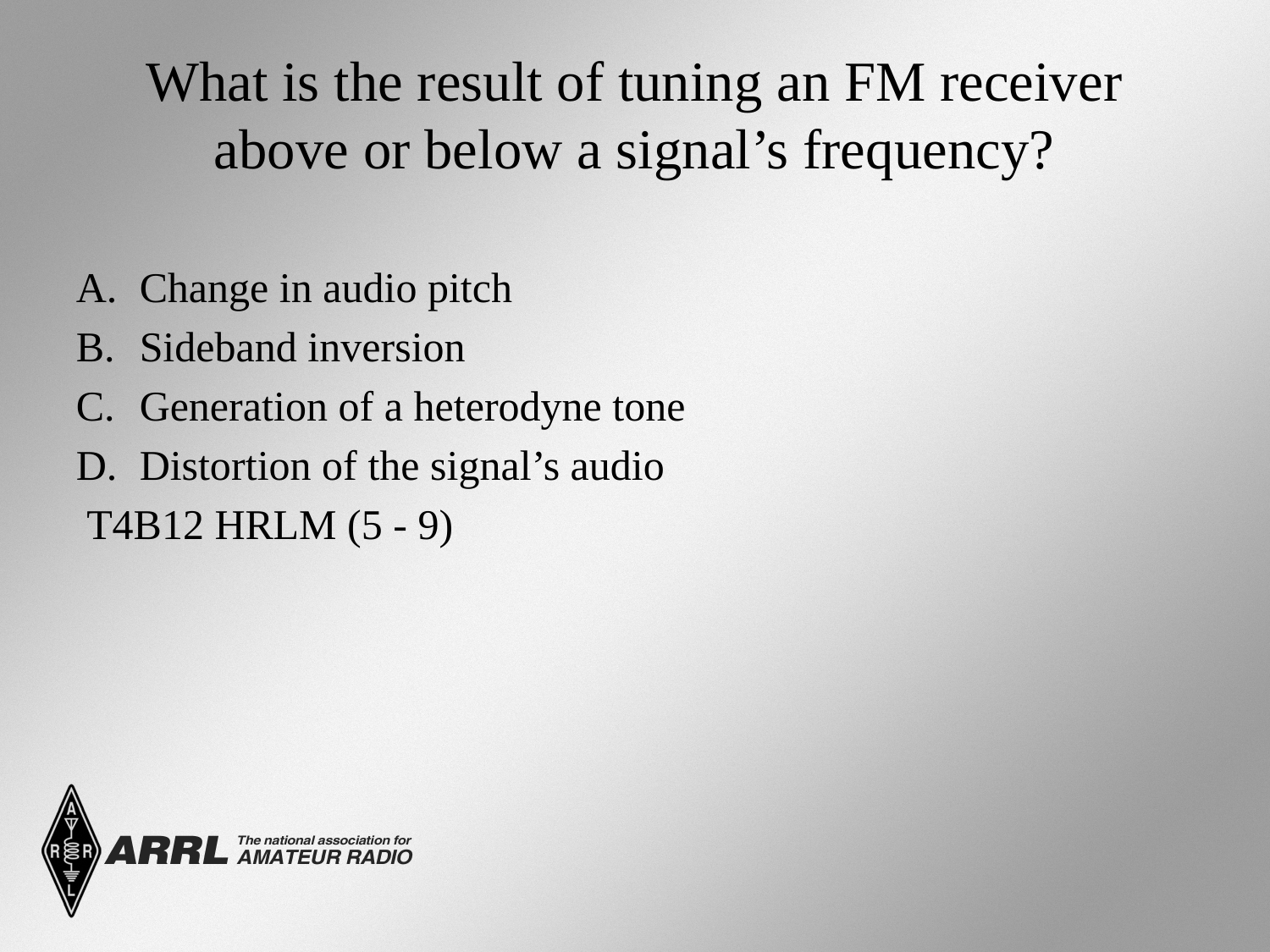

# What is the result of tuning an FM receiver above or below a signal’s frequency?
Change in audio pitch
Sideband inversion
Generation of a heterodyne tone
Distortion of the signal’s audio
 T4B12 HRLM (5 - 9)